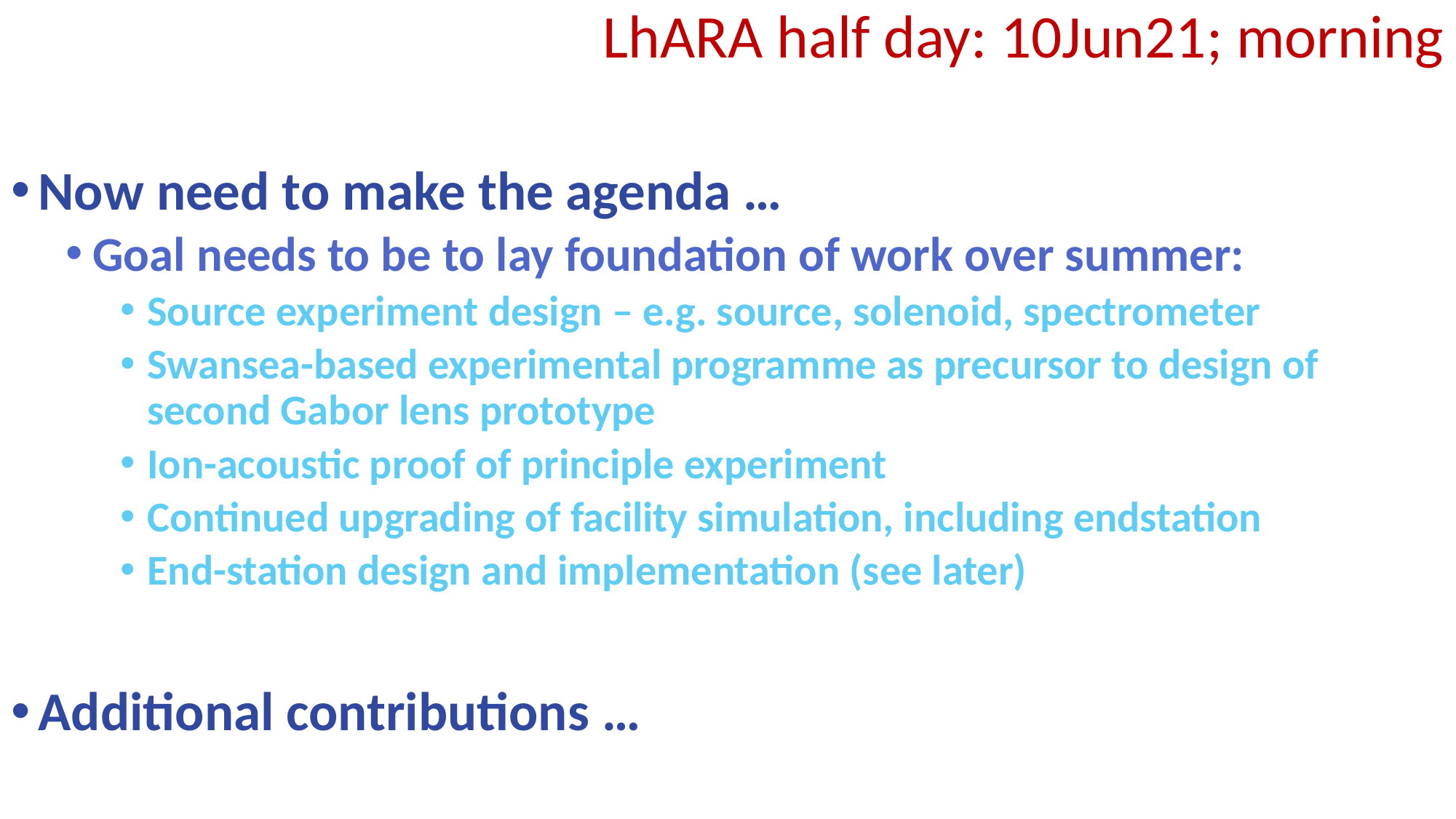

# LhARA half day: 10Jun21; morning

Now need to make the agenda …
Goal needs to be to lay foundation of work over summer:
Source experiment design – e.g. source, solenoid, spectrometer
Swansea-based experimental programme as precursor to design of second Gabor lens prototype
Ion-acoustic proof of principle experiment
Continued upgrading of facility simulation, including endstation
End-station design and implementation (see later)

Additional contributions …